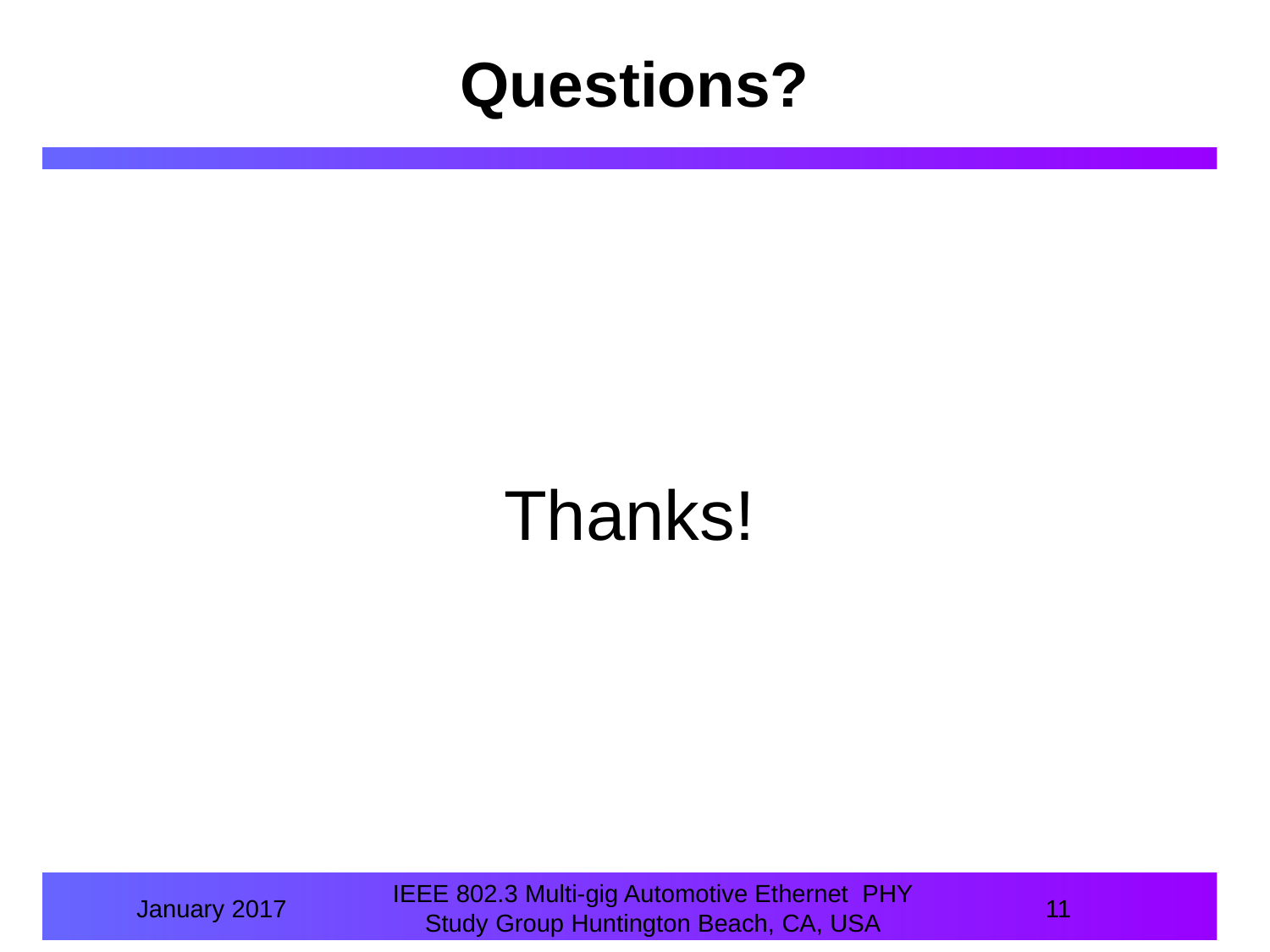

# Questions?

Thanks!
January 2017
IEEE 802.3 Multi-gig Automotive Ethernet  PHY Study Group Huntington Beach, CA, USA
11